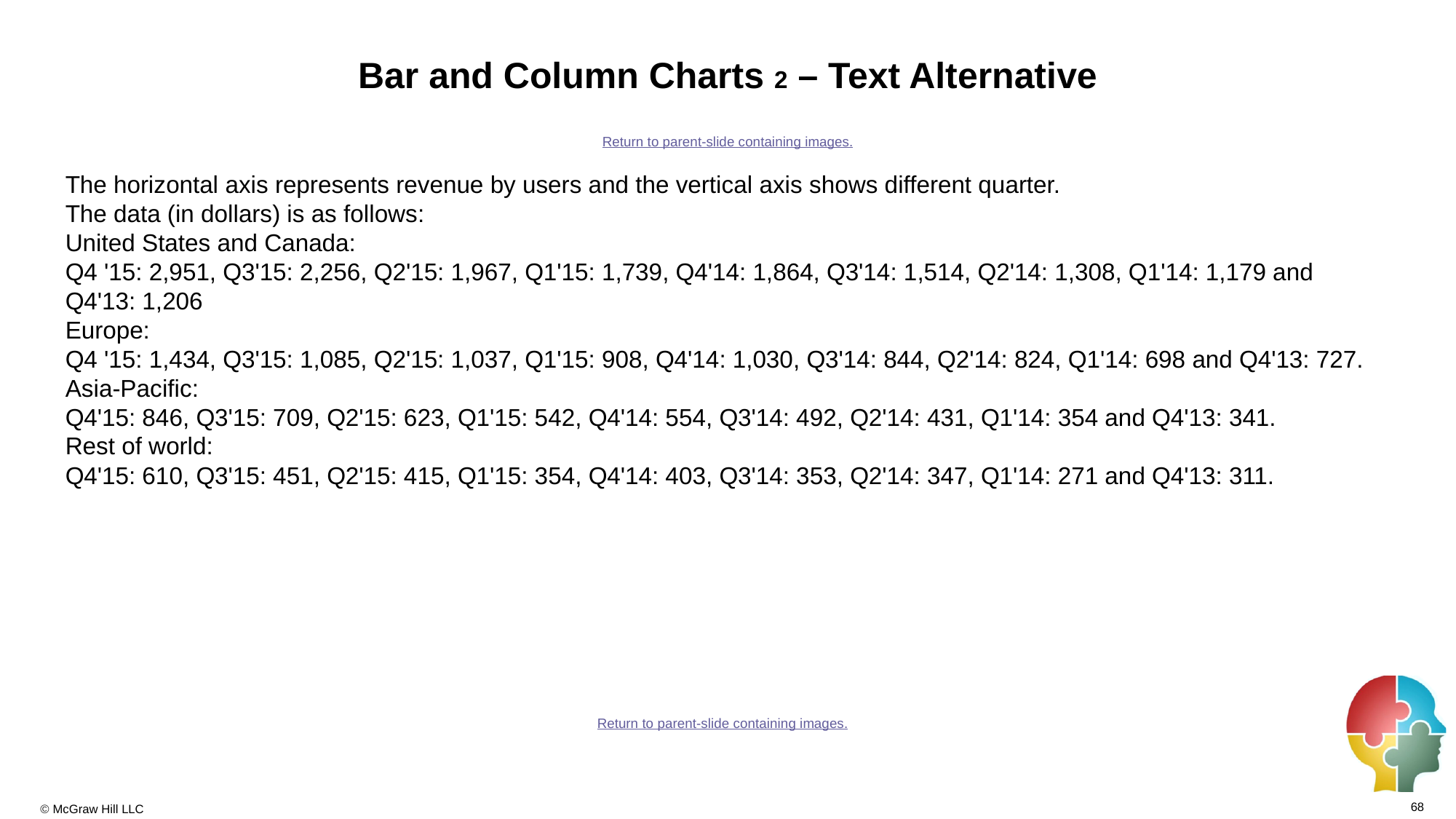

# Bar and Column Charts 2 – Text Alternative
Return to parent-slide containing images.
The horizontal axis represents revenue by users and the vertical axis shows different quarter.
The data (in dollars) is as follows:
United States and Canada:
Q4 '15: 2,951, Q3'15: 2,256, Q2'15: 1,967, Q1'15: 1,739, Q4'14: 1,864, Q3'14: 1,514, Q2'14: 1,308, Q1'14: 1,179 and Q4'13: 1,206
Europe:
Q4 '15: 1,434, Q3'15: 1,085, Q2'15: 1,037, Q1'15: 908, Q4'14: 1,030, Q3'14: 844, Q2'14: 824, Q1'14: 698 and Q4'13: 727.
Asia-Pacific:
Q4'15: 846, Q3'15: 709, Q2'15: 623, Q1'15: 542, Q4'14: 554, Q3'14: 492, Q2'14: 431, Q1'14: 354 and Q4'13: 341.
Rest of world:
Q4'15: 610, Q3'15: 451, Q2'15: 415, Q1'15: 354, Q4'14: 403, Q3'14: 353, Q2'14: 347, Q1'14: 271 and Q4'13: 311.
Return to parent-slide containing images.
68